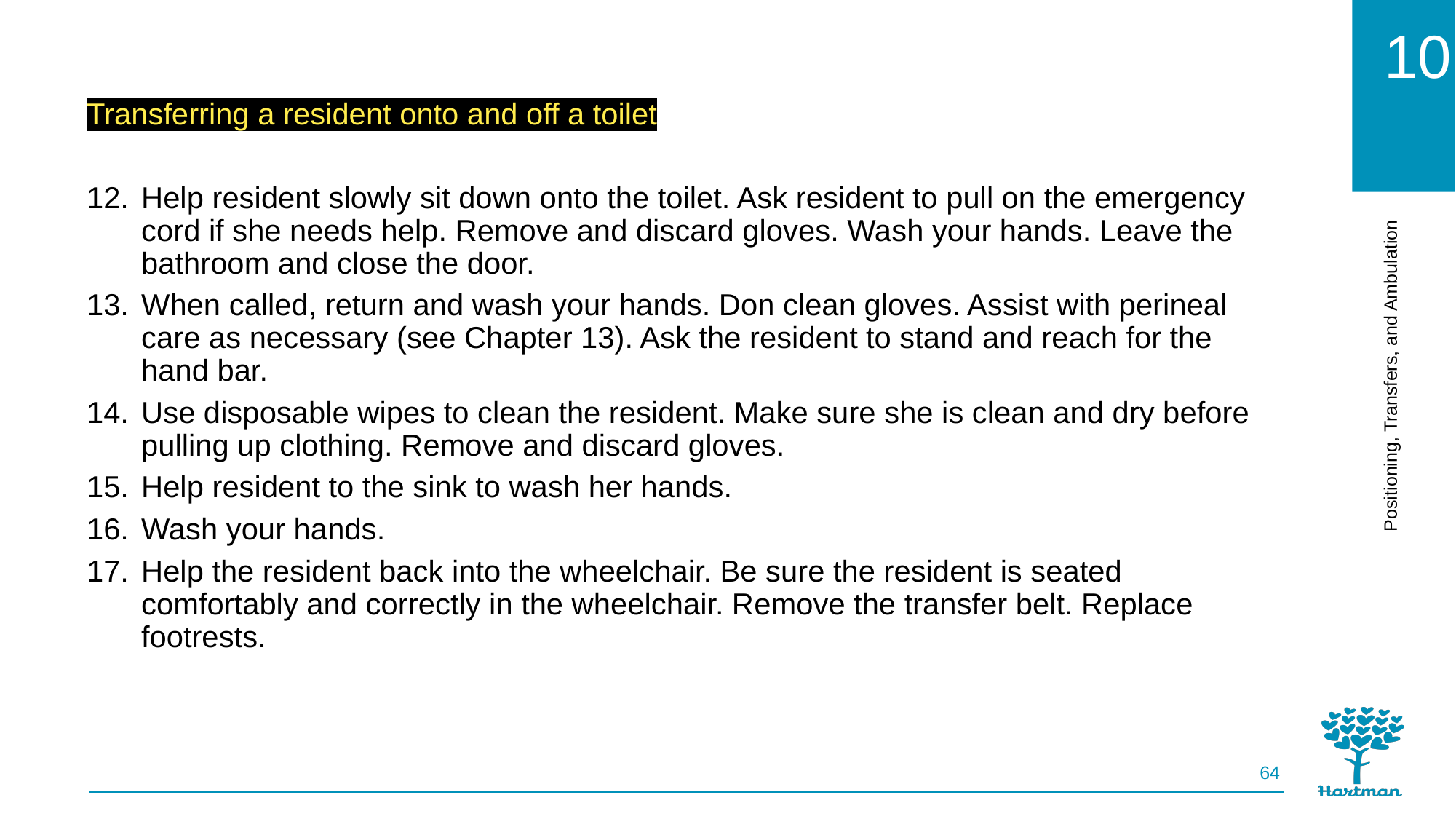

Transferring a resident onto and off a toilet

Help resident slowly sit down onto the toilet. Ask resident to pull on the emergency cord if she needs help. Remove and discard gloves. Wash your hands. Leave the bathroom and close the door.
When called, return and wash your hands. Don clean gloves. Assist with perineal care as necessary (see Chapter 13). Ask the resident to stand and reach for the hand bar.
Use disposable wipes to clean the resident. Make sure she is clean and dry before pulling up clothing. Remove and discard gloves.
Help resident to the sink to wash her hands.
Wash your hands.
Help the resident back into the wheelchair. Be sure the resident is seated comfortably and correctly in the wheelchair. Remove the transfer belt. Replace footrests.

64